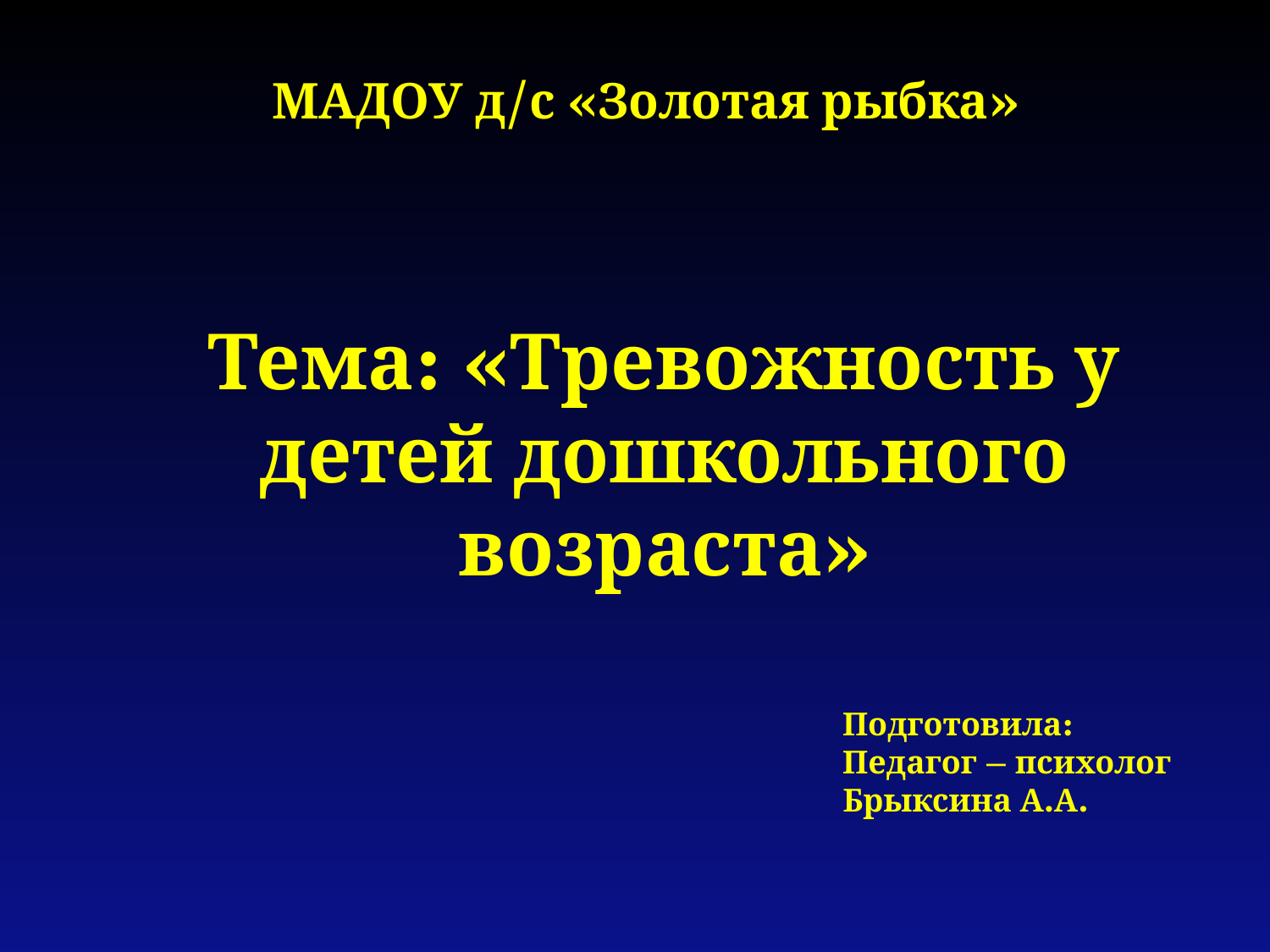

МАДОУ д/с «Золотая рыбка»
Тема: «Тревожность у детей дошкольного возраста»
Подготовила:
Педагог – психолог
Брыксина А.А.